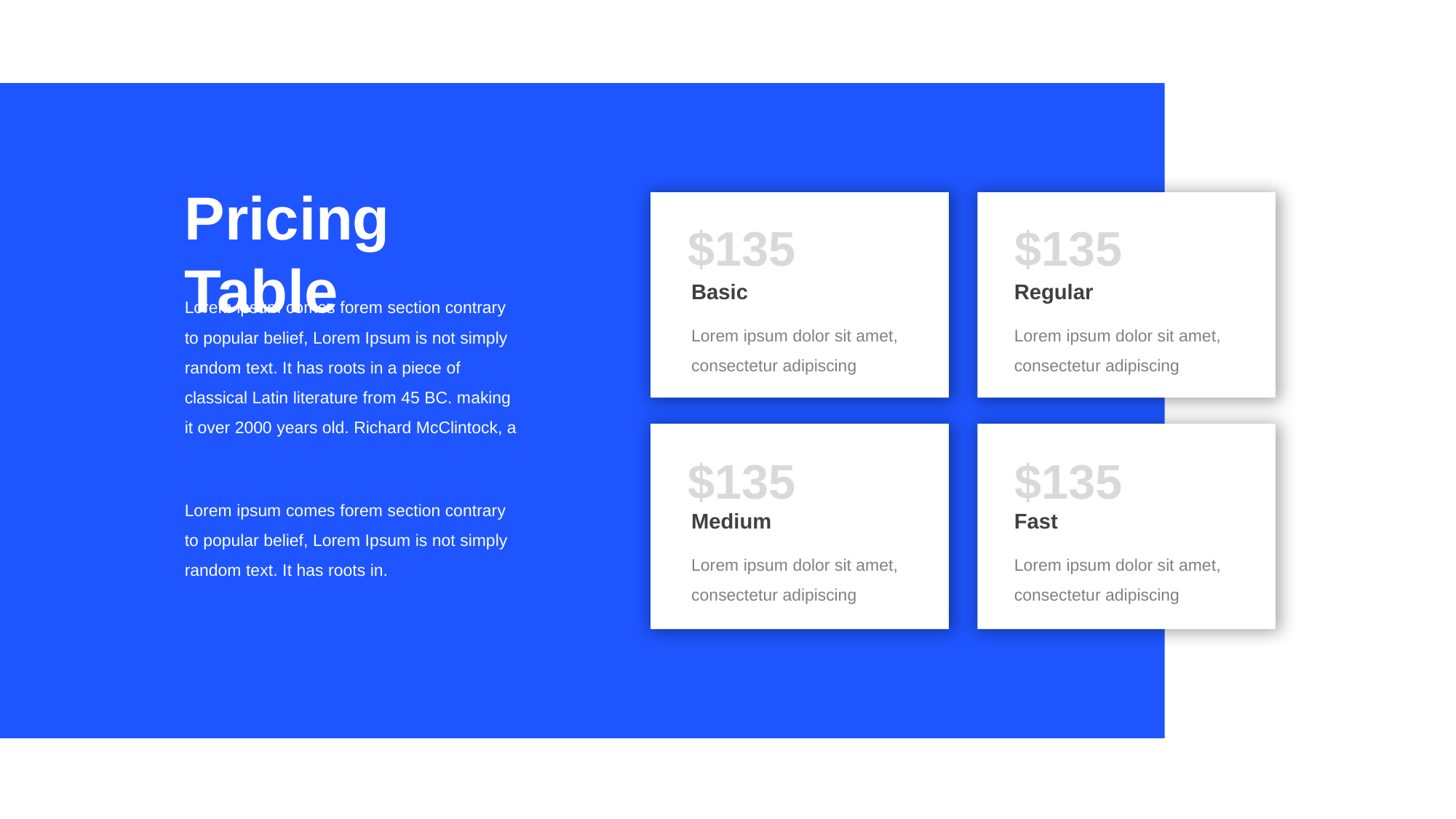

Pricing Table

$135
$135
Regular
Basic
Lorem ipsum comes forem section contrary to popular belief, Lorem Ipsum is not simply random text. It has roots in a piece of classical Latin literature from 45 BC. making it over 2000 years old. Richard McClintock, a
Lorem ipsum dolor sit amet, consectetur adipiscing
Lorem ipsum dolor sit amet, consectetur adipiscing

$135
$135
Lorem ipsum comes forem section contrary to popular belief, Lorem Ipsum is not simply random text. It has roots in.
Fast
Medium
Lorem ipsum dolor sit amet, consectetur adipiscing
Lorem ipsum dolor sit amet, consectetur adipiscing